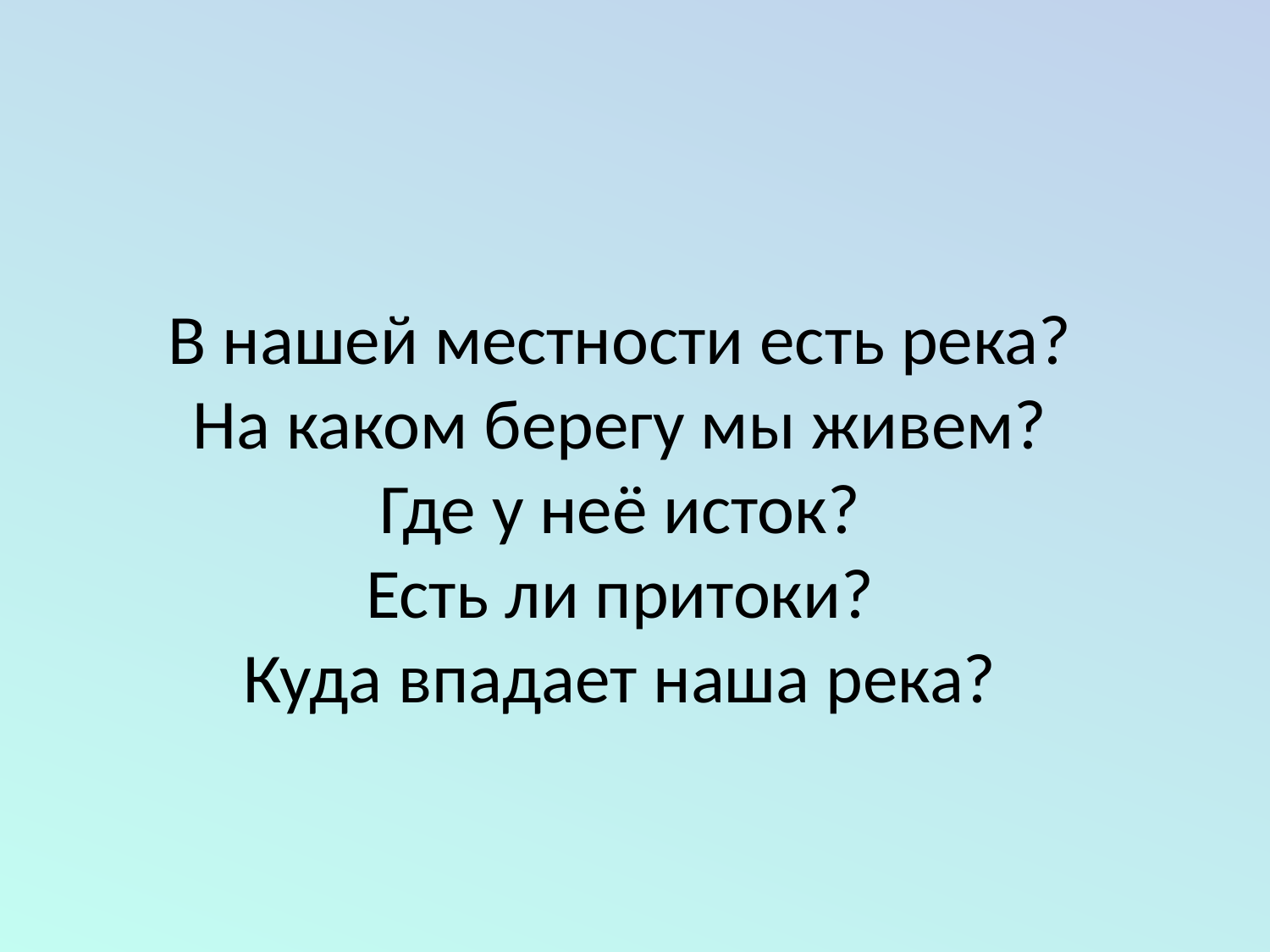

В нашей местности есть река?
На каком берегу мы живем?
Где у неё исток?
Есть ли притоки?
Куда впадает наша река?